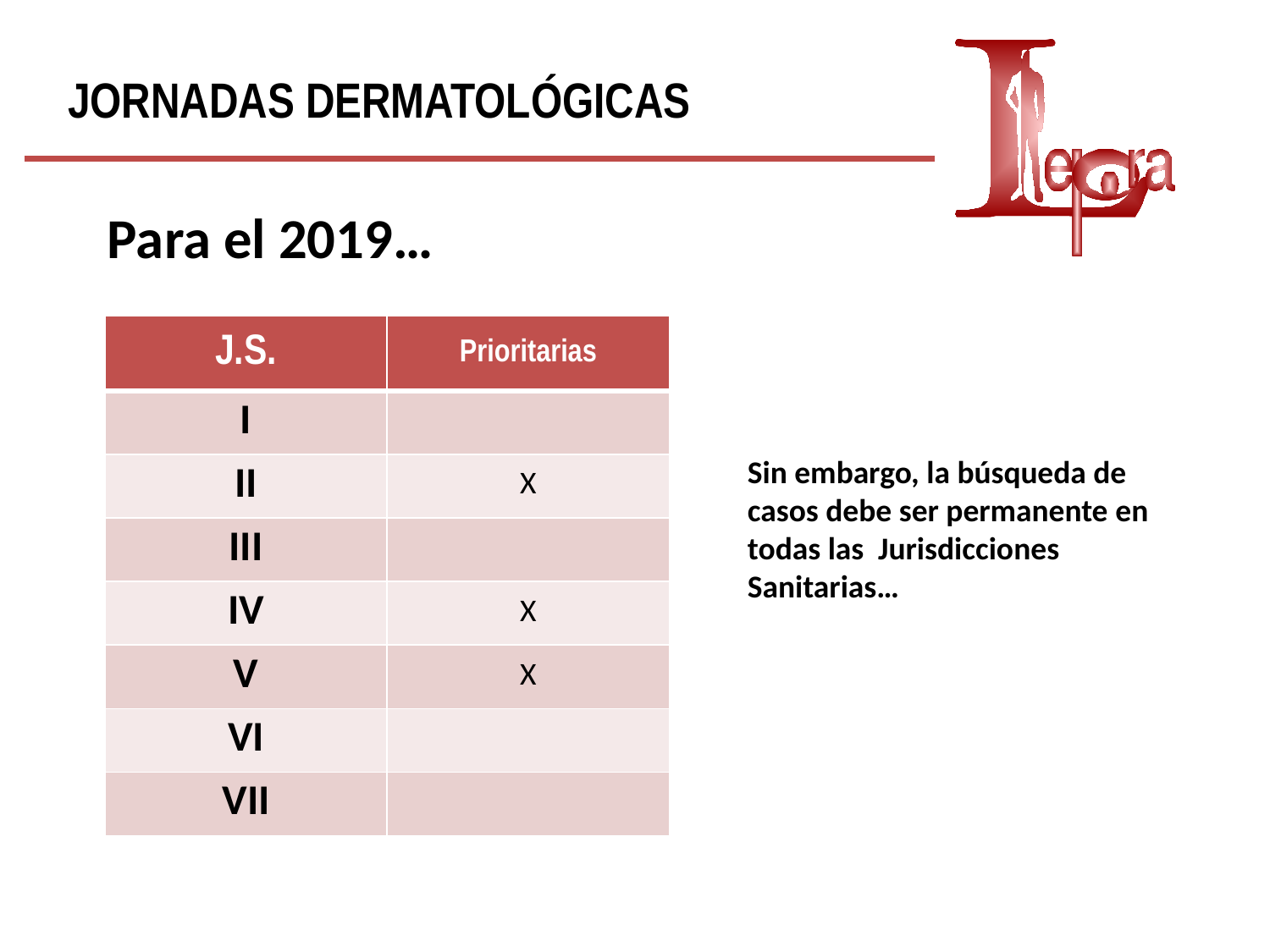

JORNADAS DERMATOLÓGICAS
Para el 2019…
| J.S. | Prioritarias |
| --- | --- |
| I |  |
| II | X |
| III |  |
| IV | X |
| V | X |
| VI |  |
| VII |  |
Sin embargo, la búsqueda de casos debe ser permanente en todas las  Jurisdicciones Sanitarias…